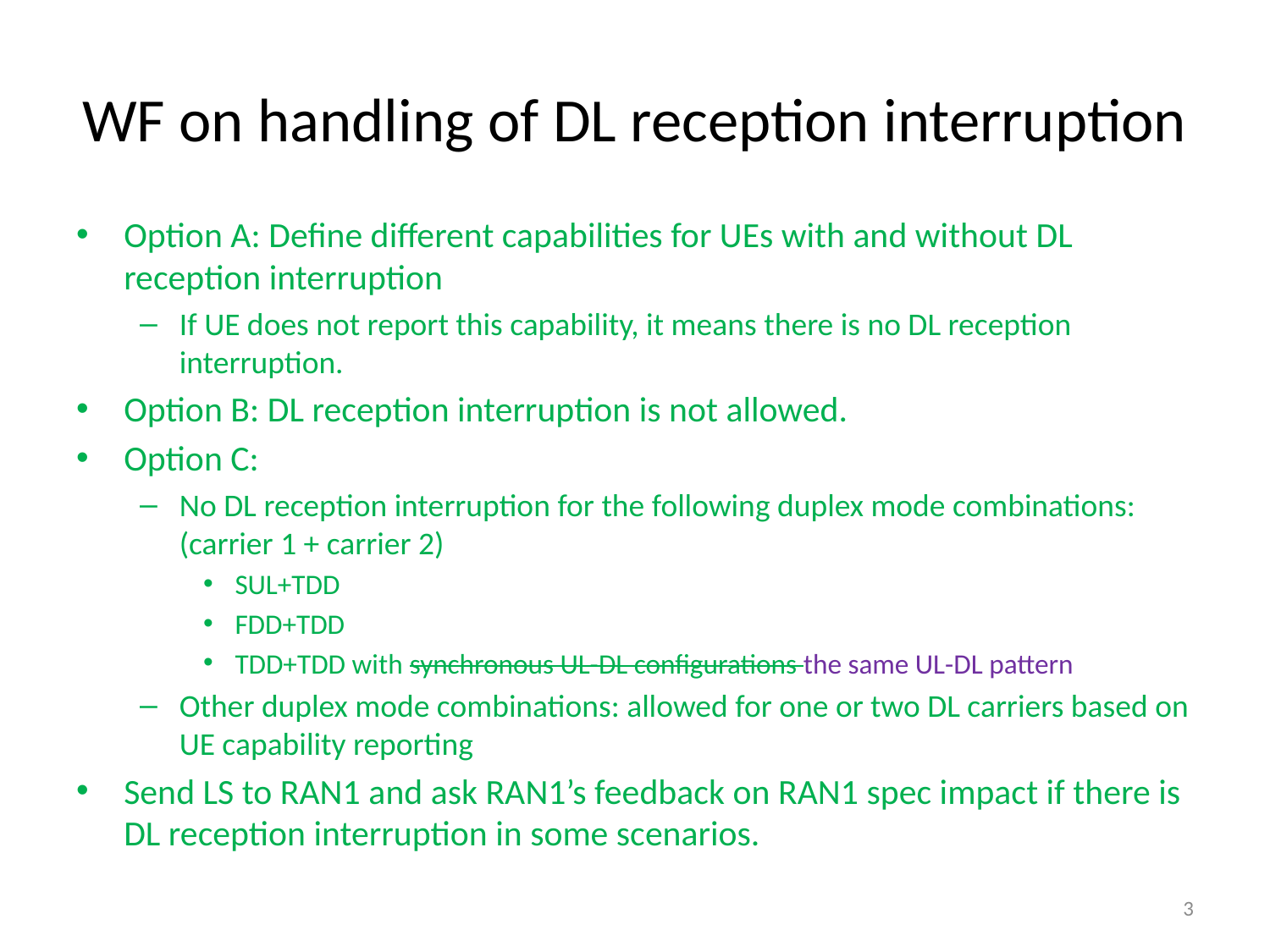

# WF on handling of DL reception interruption
Option A: Define different capabilities for UEs with and without DL reception interruption
If UE does not report this capability, it means there is no DL reception interruption.
Option B: DL reception interruption is not allowed.
Option C:
No DL reception interruption for the following duplex mode combinations: (carrier 1 + carrier 2)
SUL+TDD
FDD+TDD
TDD+TDD with synchronous UL-DL configurations the same UL-DL pattern
Other duplex mode combinations: allowed for one or two DL carriers based on UE capability reporting
Send LS to RAN1 and ask RAN1’s feedback on RAN1 spec impact if there is DL reception interruption in some scenarios.
3